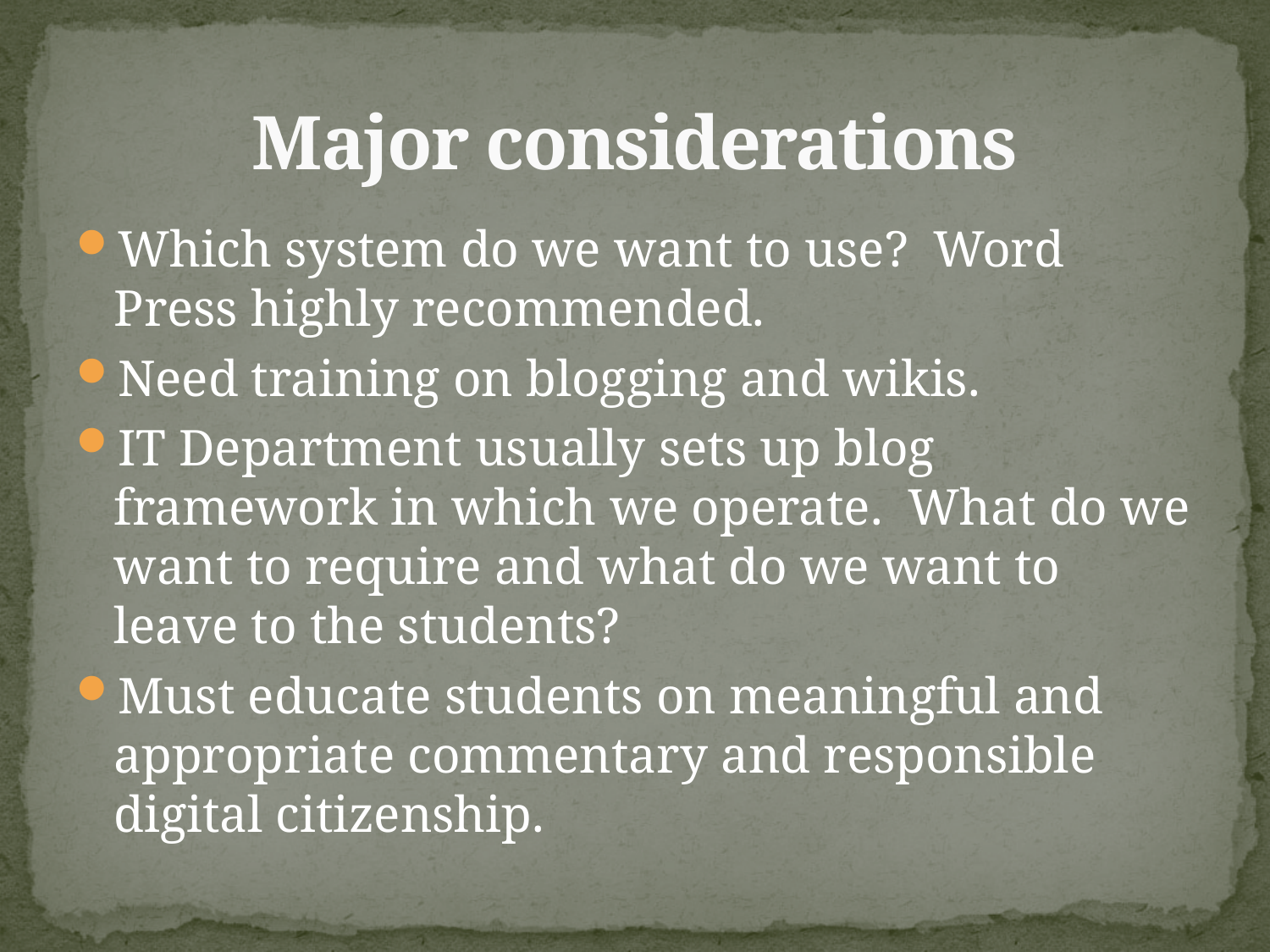

# Major considerations
Which system do we want to use?  Word Press highly recommended.
Need training on blogging and wikis.
IT Department usually sets up blog framework in which we operate.  What do we want to require and what do we want to leave to the students?
Must educate students on meaningful and appropriate commentary and responsible digital citizenship.